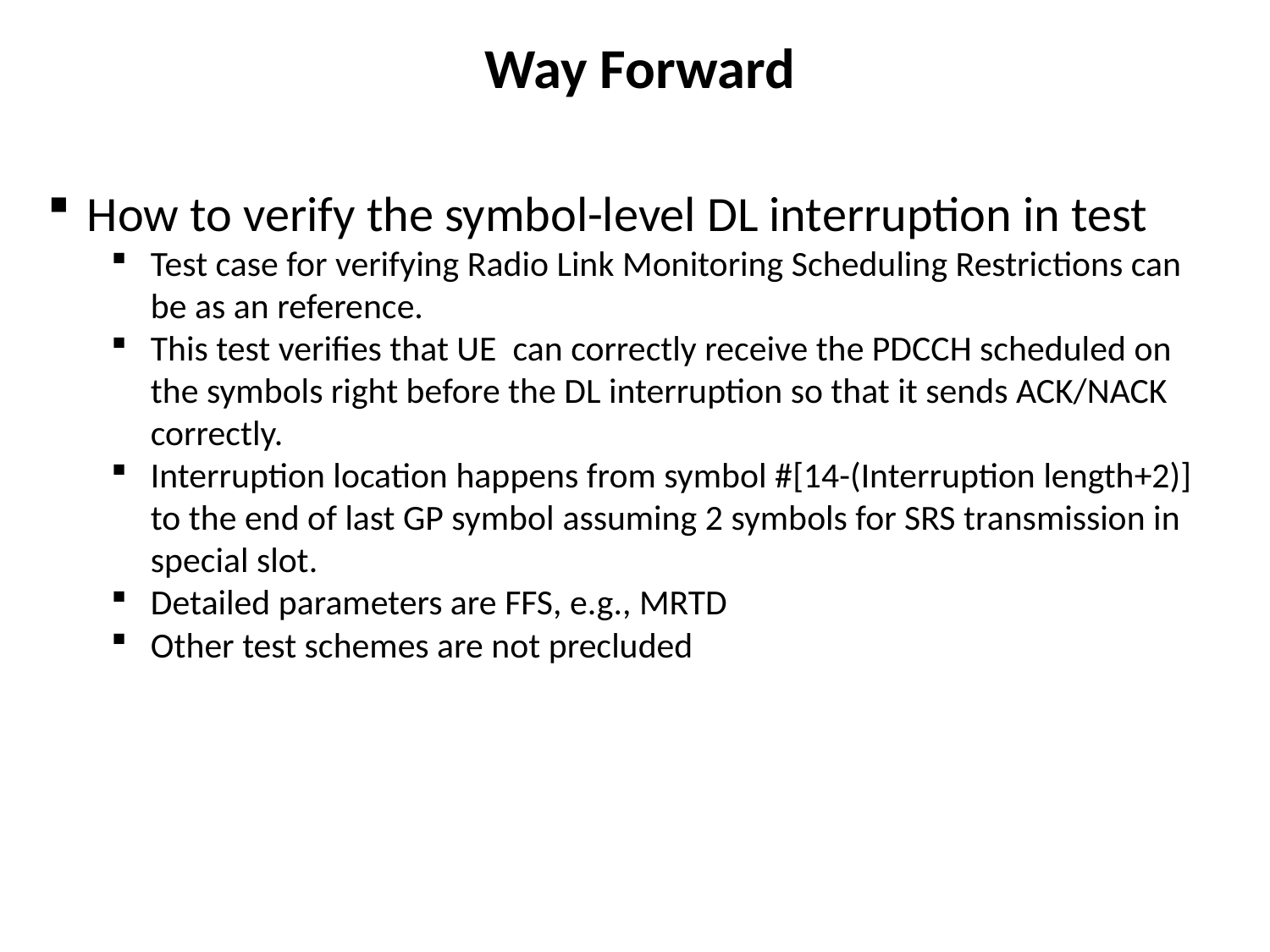

# Way Forward
How to verify the symbol-level DL interruption in test
Test case for verifying Radio Link Monitoring Scheduling Restrictions can be as an reference.
This test verifies that UE  can correctly receive the PDCCH scheduled on the symbols right before the DL interruption so that it sends ACK/NACK correctly.
Interruption location happens from symbol #[14-(Interruption length+2)] to the end of last GP symbol assuming 2 symbols for SRS transmission in special slot.
Detailed parameters are FFS, e.g., MRTD
Other test schemes are not precluded